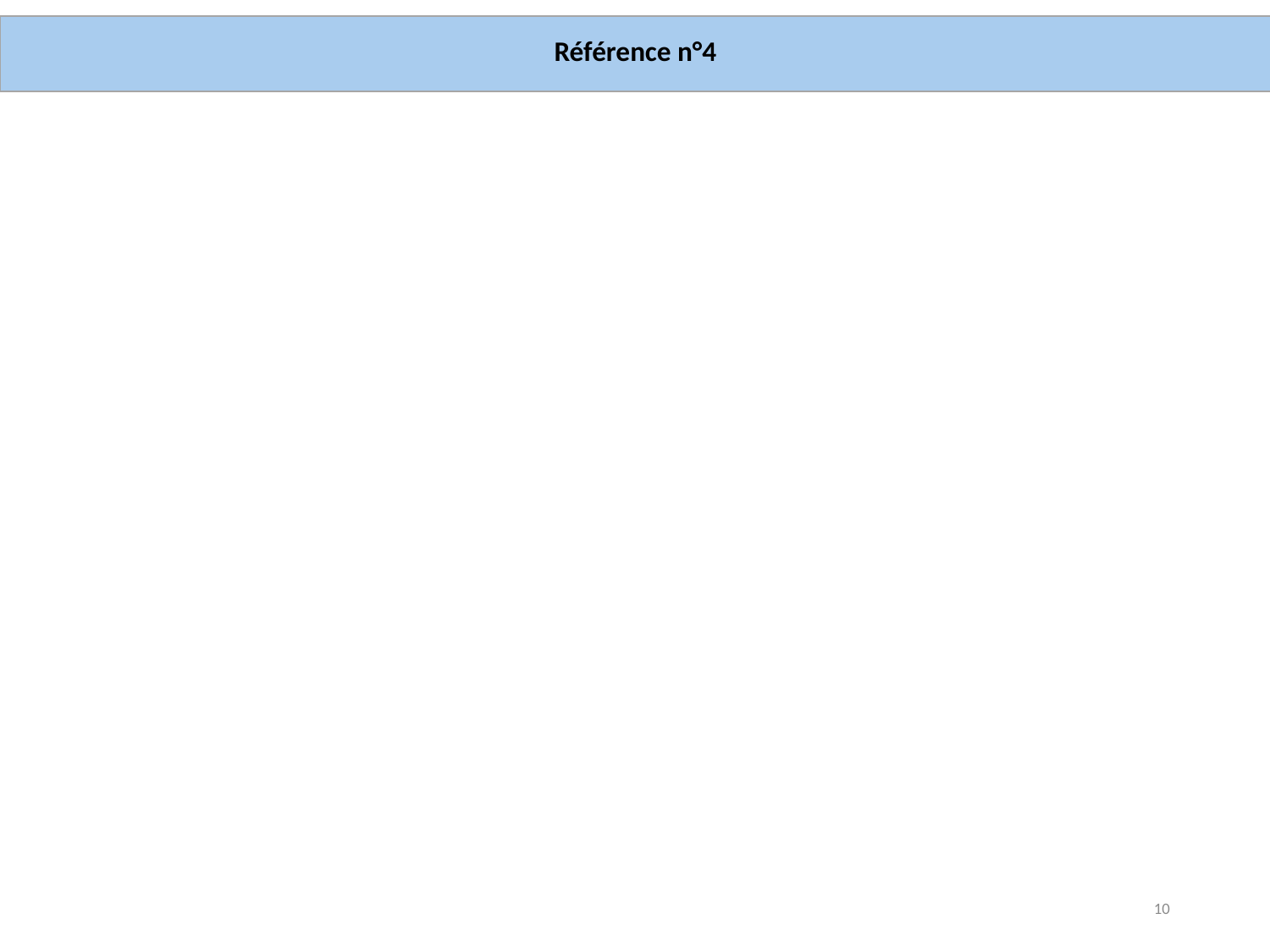

| Référence n°4 |
| --- |
10